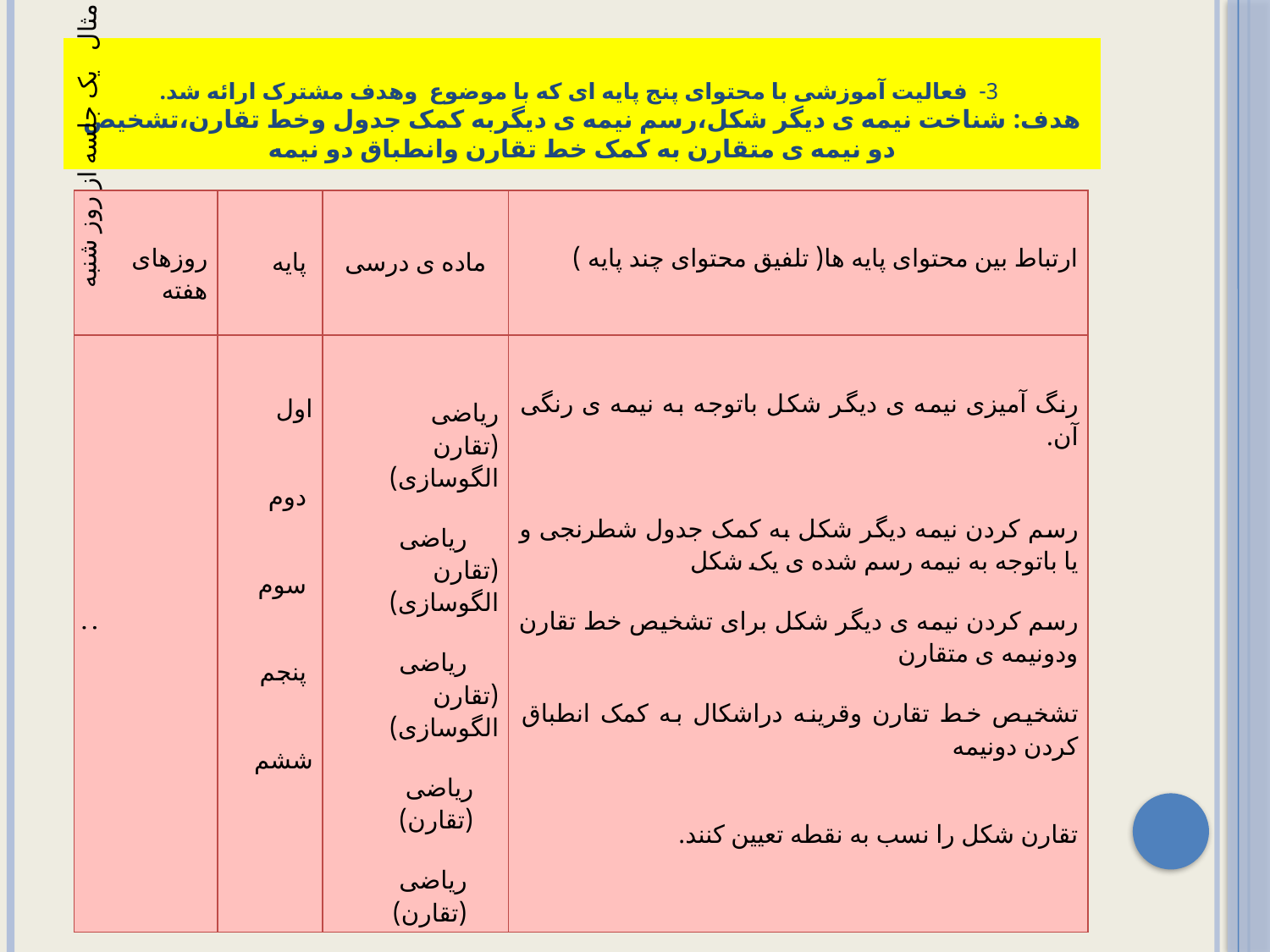

# 3-  فعالیت آموزشی با محتوای پنج پایه ای که با موضوع  وهدف مشترک ارائه شد. هدف: شناخت نیمه ی دیگر شکل،رسم نیمه ی دیگربه کمک جدول وخط تقارن،تشخیص دو نیمه ی متقارن به کمک خط تقارن وانطباق دو نیمه
| روزهای هفته | پایه | ماده ی درسی | ارتباط بین محتوای پایه ها( تلفیق محتوای چند پایه ) |
| --- | --- | --- | --- |
| بطور مثال : یک جلسه از روز شنبه | اول دوم سوم پنجم ششم | ریاضی (تقارن الگوسازی) ریاضی (تقارن الگوسازی) ریاضی (تقارن الگوسازی) ریاضی (تقارن) ریاضی (تقارن) | رنگ آمیزی نیمه ی دیگر شکل باتوجه به نیمه ی رنگی آن. رسم کردن نیمه دیگر شکل به کمک جدول شطرنجی و یا باتوجه به نیمه رسم شده ی یک شکل رسم کردن نیمه ی دیگر شکل برای تشخیص خط تقارن ودونیمه ی متقارن تشخیص خط تقارن وقرینه دراشکال به کمک انطباق کردن دونیمه تقارن شکل را نسب به نقطه تعیین کنند. |